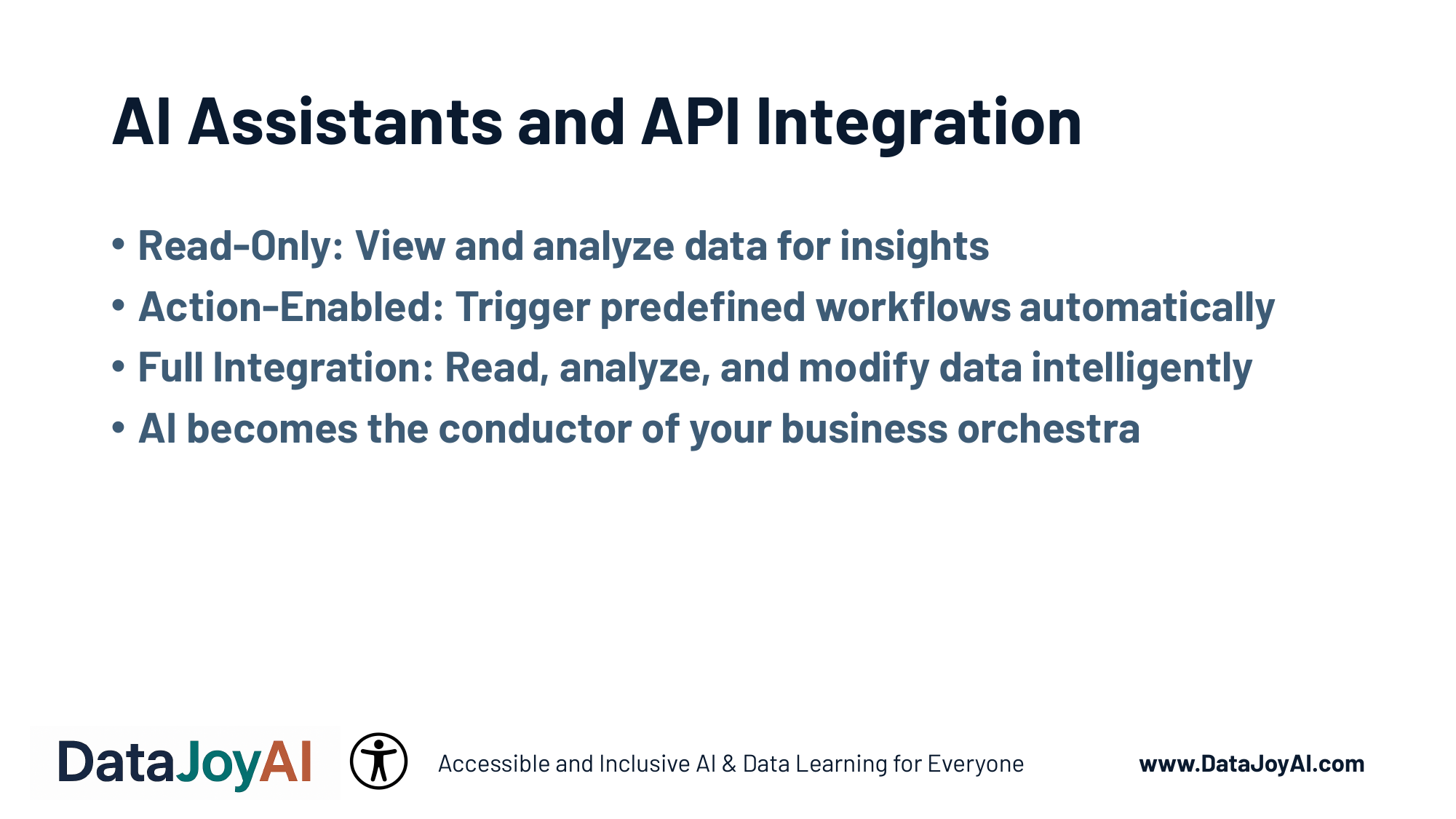

# AI Assistants and API Integration
Read-Only: View and analyze data for insights
Action-Enabled: Trigger predefined workflows automatically
Full Integration: Read, analyze, and modify data intelligently
AI becomes the conductor of your business orchestra